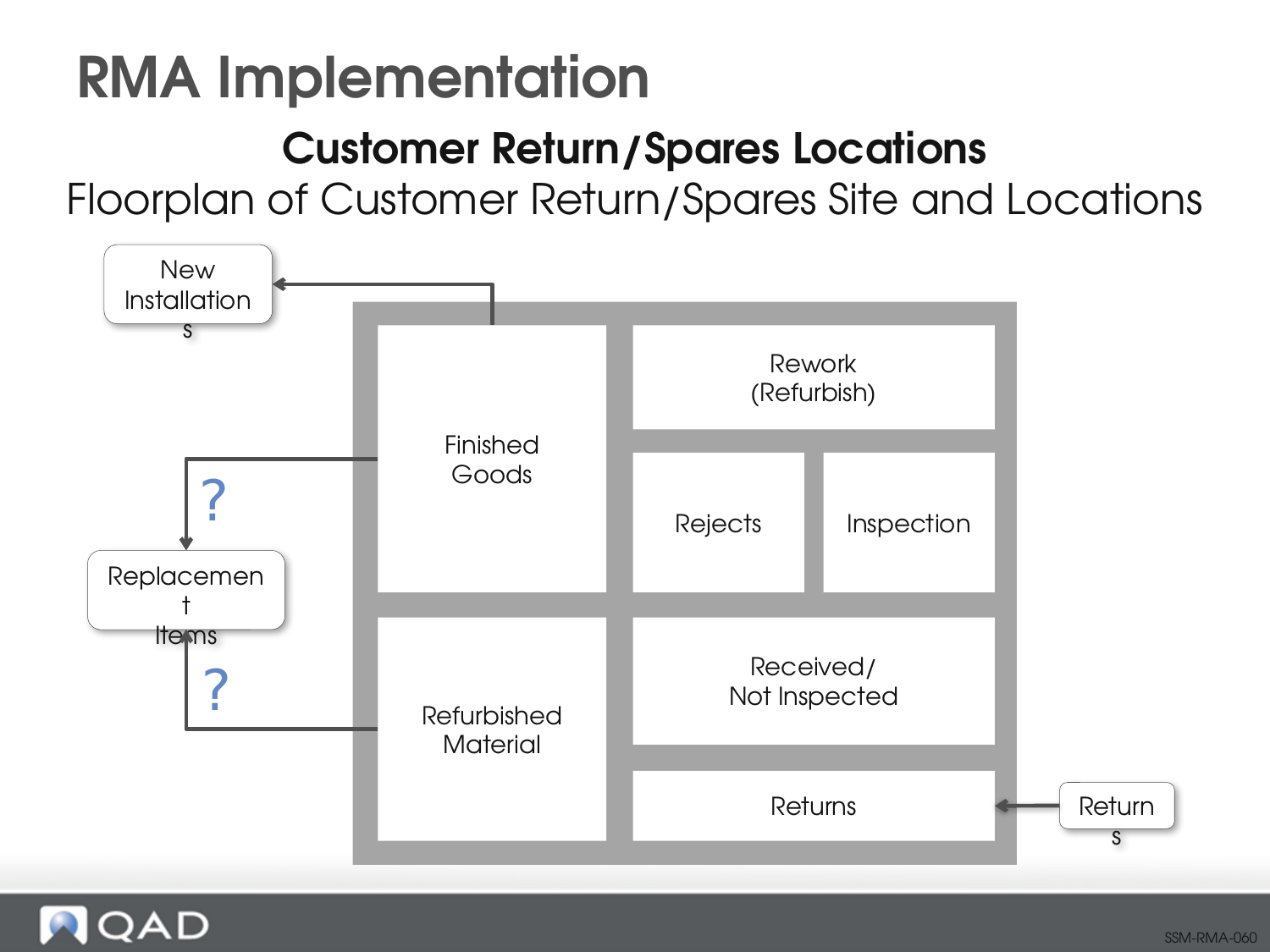

# RMA Implementation
Customer Return/Spares Locations
Floorplan of Customer Return/Spares Site and Locations
New
Installations

Finished
Goods
Rework
(Refurbish)
Rejects
Inspection
?
Replacement
Items
Refurbished
Material
Received/
Not Inspected
?
Returns
Returns
SSM-RMA-060